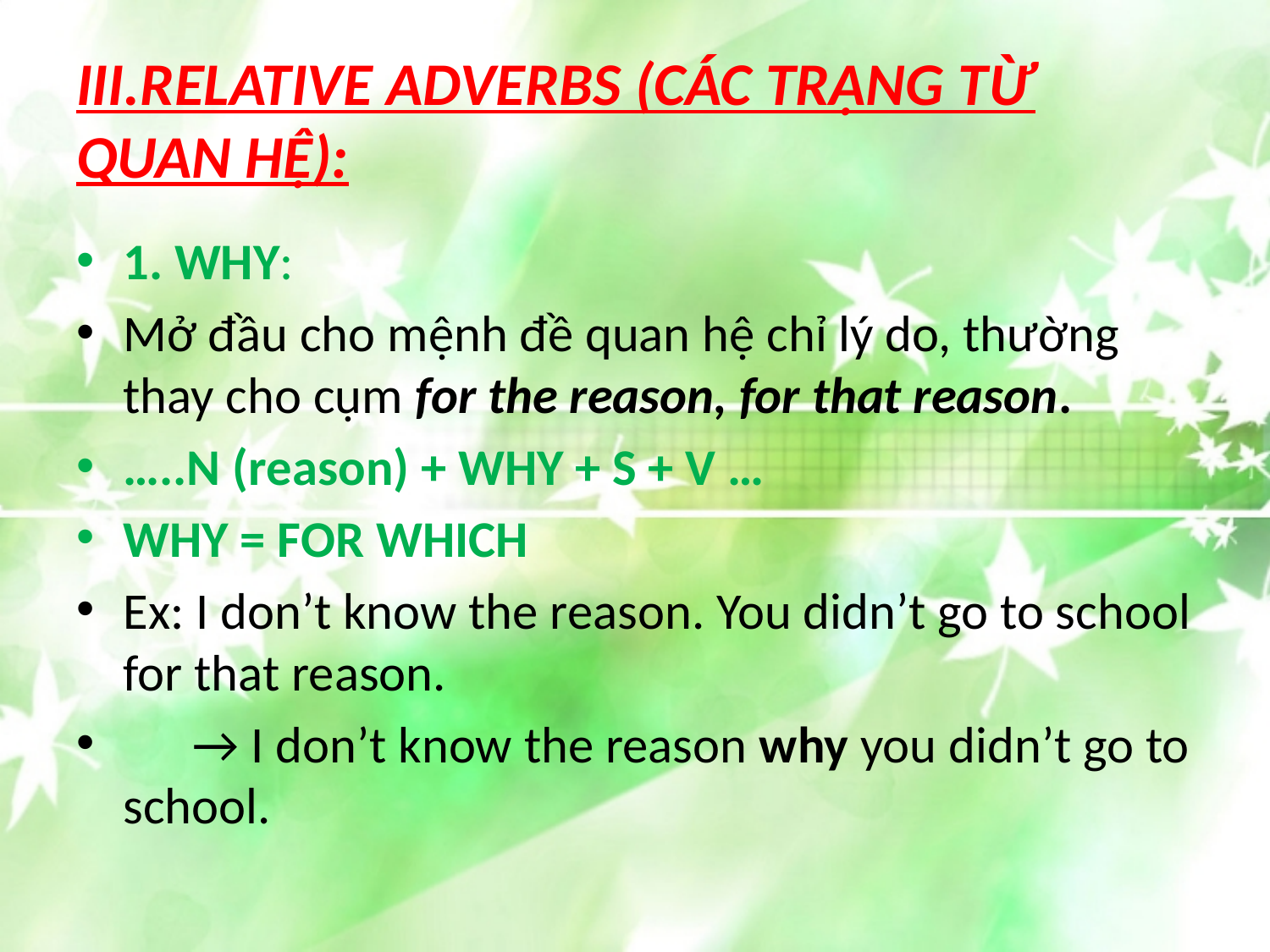

# III.RELATIVE ADVERBS (CÁC TRẠNG TỪ QUAN HỆ):
1. WHY:
Mở đầu cho mệnh đề quan hệ chỉ lý do, thường thay cho cụm for the reason, for that reason.
…..N (reason) + WHY + S + V …
WHY = FOR WHICH
Ex: I don’t know the reason. You didn’t go to school for that reason.
      → I don’t know the reason why you didn’t go to school.